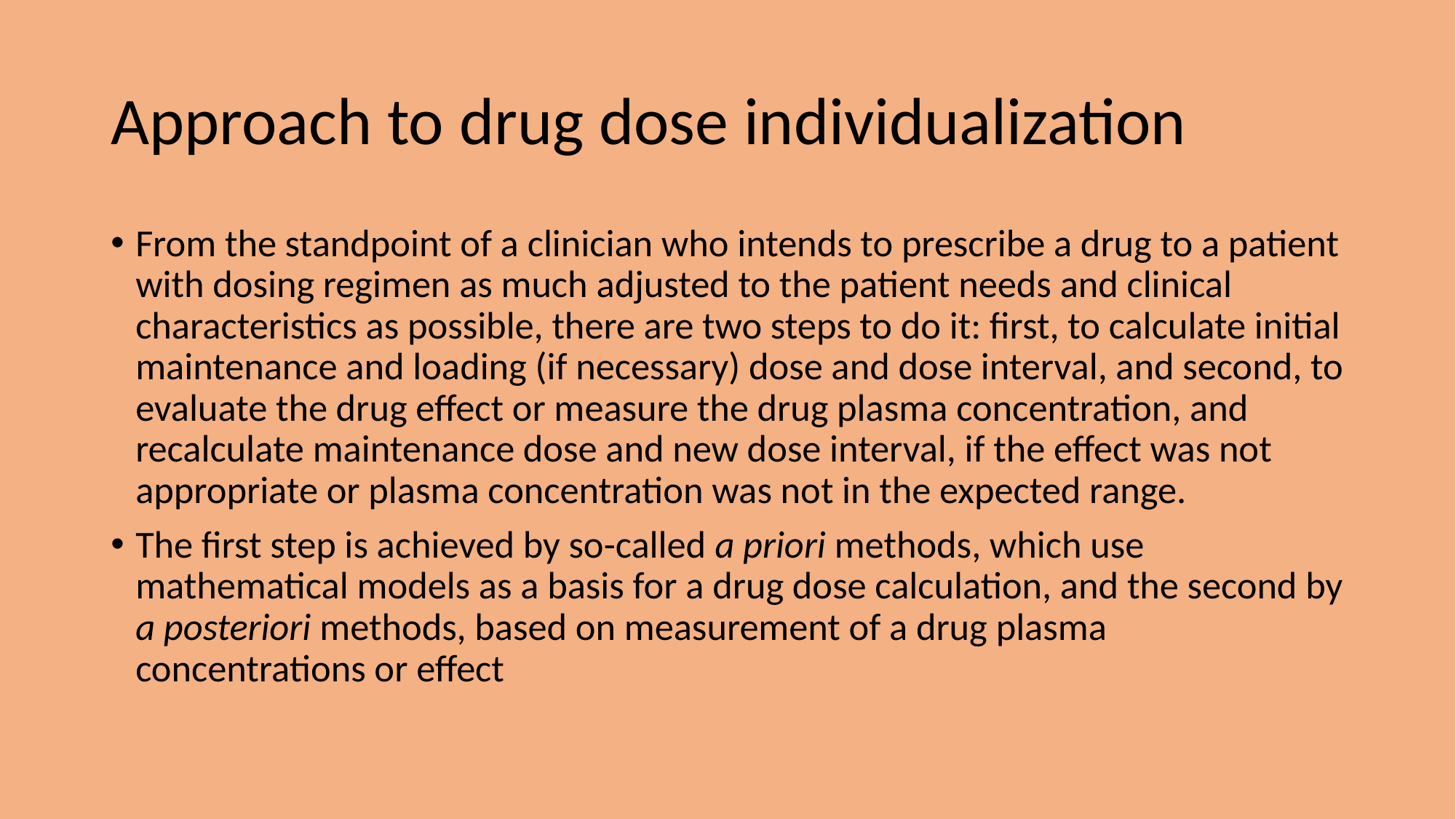

# Approach to drug dose individualization
From the standpoint of a clinician who intends to prescribe a drug to a patient with dosing regimen as much adjusted to the patient needs and clinical characteristics as possible, there are two steps to do it: first, to calculate initial maintenance and loading (if necessary) dose and dose interval, and second, to evaluate the drug effect or measure the drug plasma concentration, and recalculate maintenance dose and new dose interval, if the effect was not appropriate or plasma concentration was not in the expected range.
The first step is achieved by so-called a priori methods, which use mathematical models as a basis for a drug dose calculation, and the second by a posteriori methods, based on measurement of a drug plasma concentrations or effect